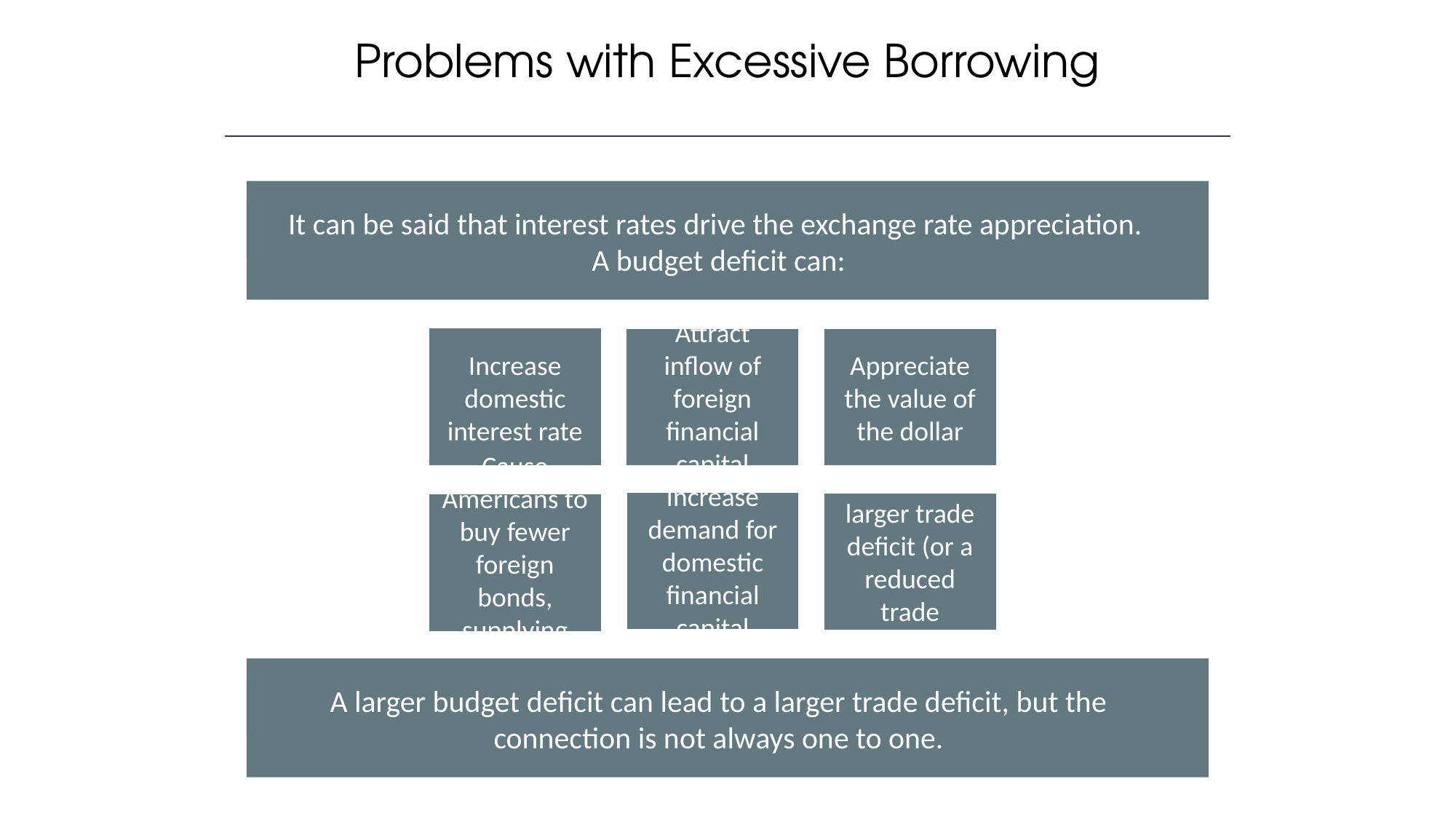

Problems with Excessive Borrowing
HAWKES LEARNING

It can be said that interest rates drive the exchange rate appreciation.
A budget deficit can:
Increase domestic interest rate
Attract inflow of foreign financial capital
Appreciate the value of the dollar
Increase demand for domestic financial capital
Create a larger trade deficit (or a reduced trade surplus)
Cause Americans to buy fewer foreign bonds, supplying fewer dollars

A larger budget deficit can lead to a larger trade deficit, but the connection is not always one to one.